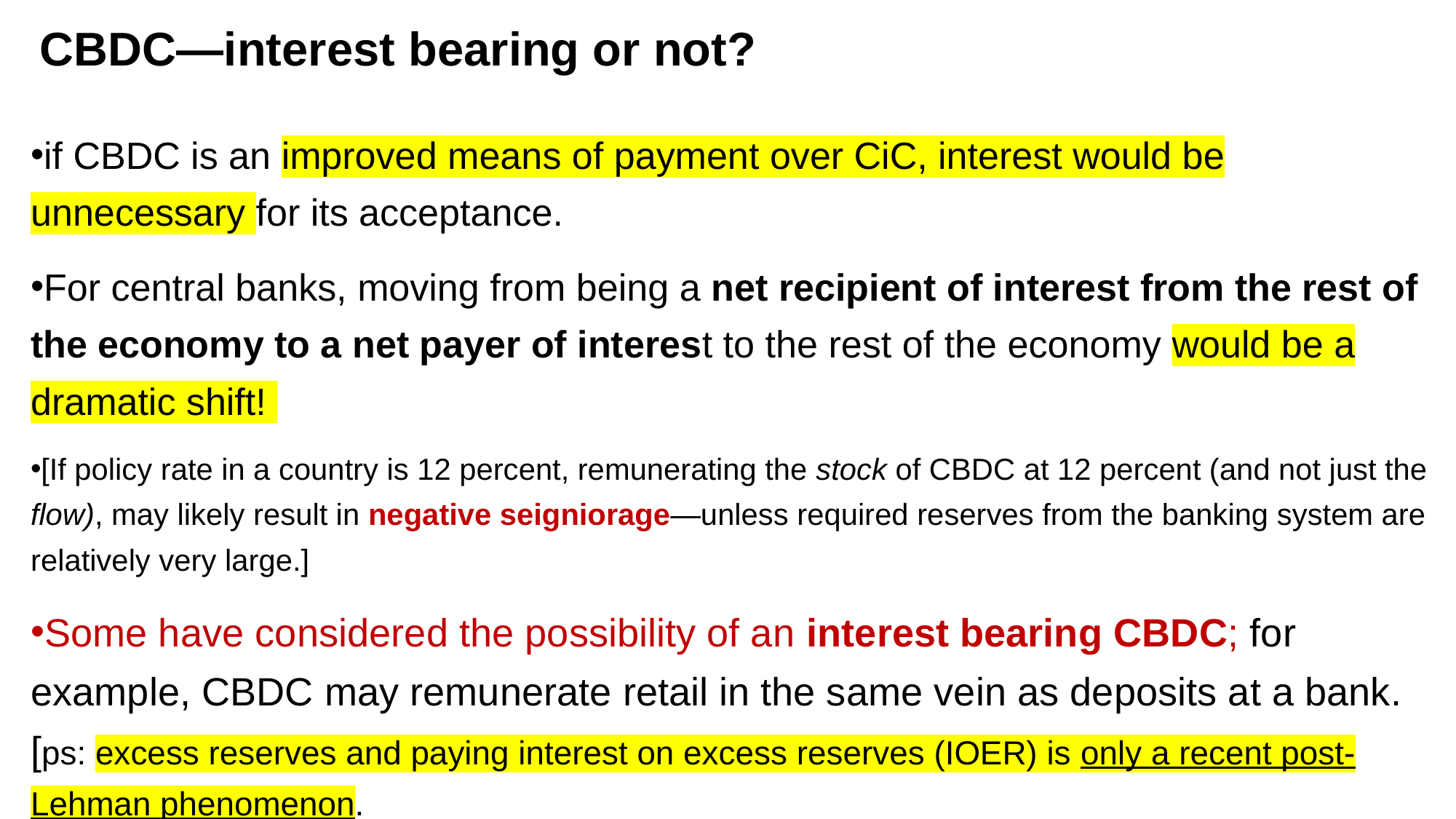

# CBDC—interest bearing or not?
if CBDC is an improved means of payment over CiC, interest would be unnecessary for its acceptance.
For central banks, moving from being a net recipient of interest from the rest of the economy to a net payer of interest to the rest of the economy would be a dramatic shift!
[If policy rate in a country is 12 percent, remunerating the stock of CBDC at 12 percent (and not just the flow), may likely result in negative seigniorage—unless required reserves from the banking system are relatively very large.]
Some have considered the possibility of an interest bearing CBDC; for example, CBDC may remunerate retail in the same vein as deposits at a bank. [ps: excess reserves and paying interest on excess reserves (IOER) is only a recent post-Lehman phenomenon.